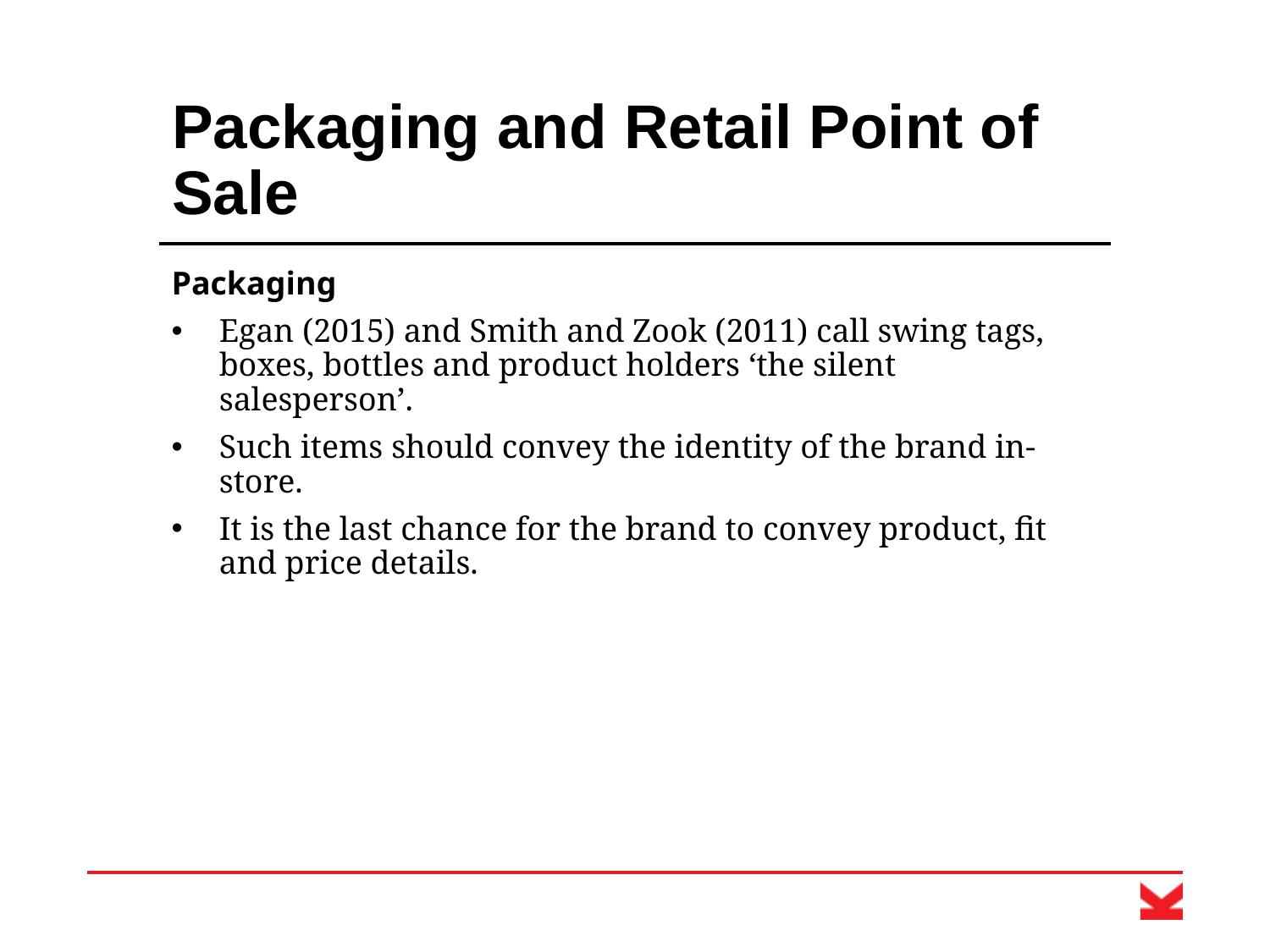

# Packaging and Retail Point of Sale
Packaging
Egan (2015) and Smith and Zook (2011) call swing tags, boxes, bottles and product holders ‘the silent salesperson’.
Such items should convey the identity of the brand in-store.
It is the last chance for the brand to convey product, fit and price details.